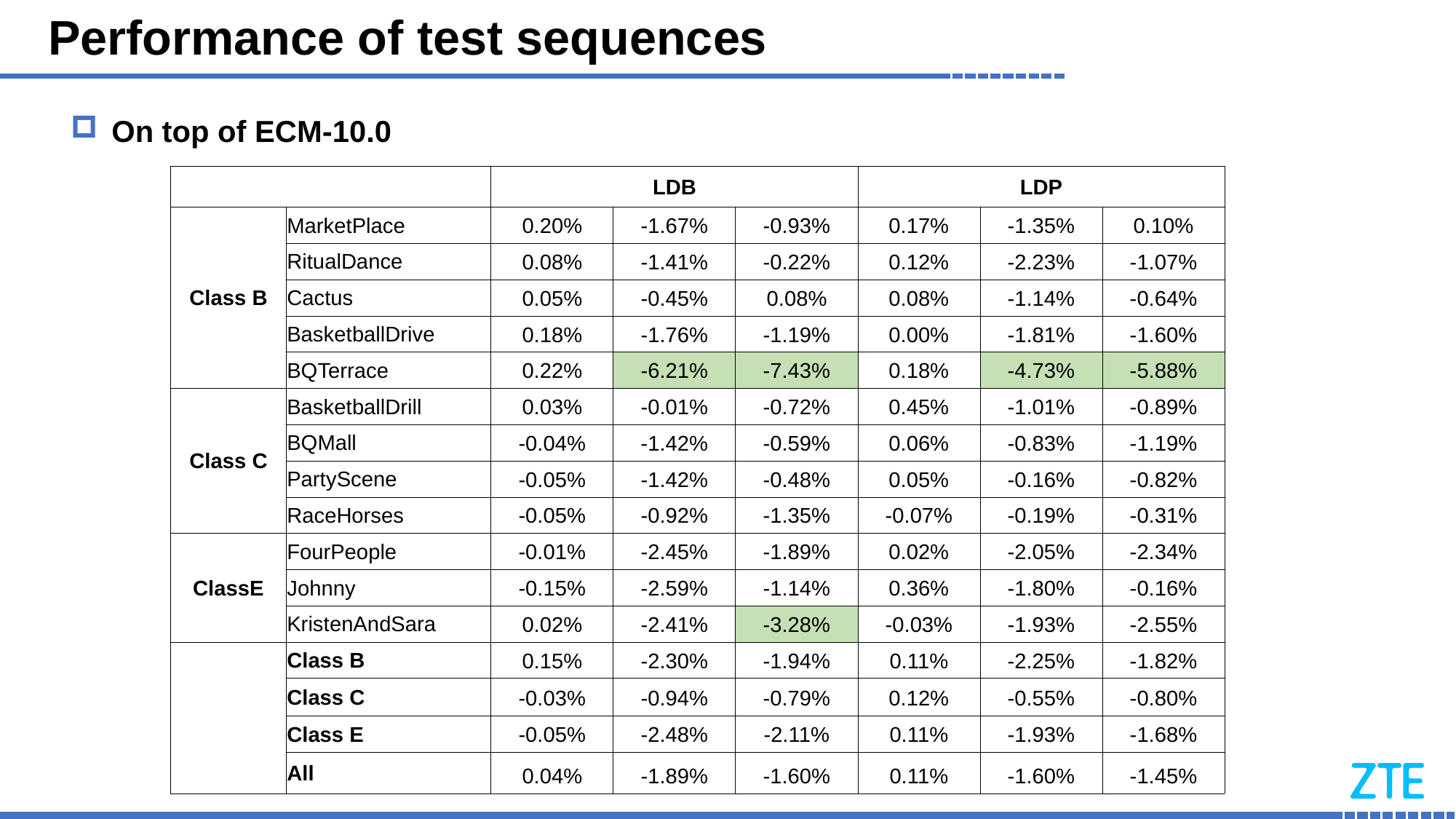

Performance of test sequences
On top of ECM-10.0
|  |  | LDB |  |  | LDP |  |  |
| --- | --- | --- | --- | --- | --- | --- | --- |
| Class B | MarketPlace | 0.20% | -1.67% | -0.93% | 0.17% | -1.35% | 0.10% |
|  | RitualDance | 0.08% | -1.41% | -0.22% | 0.12% | -2.23% | -1.07% |
|  | Cactus | 0.05% | -0.45% | 0.08% | 0.08% | -1.14% | -0.64% |
|  | BasketballDrive | 0.18% | -1.76% | -1.19% | 0.00% | -1.81% | -1.60% |
|  | BQTerrace | 0.22% | -6.21% | -7.43% | 0.18% | -4.73% | -5.88% |
| Class C | BasketballDrill | 0.03% | -0.01% | -0.72% | 0.45% | -1.01% | -0.89% |
|  | BQMall | -0.04% | -1.42% | -0.59% | 0.06% | -0.83% | -1.19% |
|  | PartyScene | -0.05% | -1.42% | -0.48% | 0.05% | -0.16% | -0.82% |
|  | RaceHorses | -0.05% | -0.92% | -1.35% | -0.07% | -0.19% | -0.31% |
| ClassE | FourPeople | -0.01% | -2.45% | -1.89% | 0.02% | -2.05% | -2.34% |
|  | Johnny | -0.15% | -2.59% | -1.14% | 0.36% | -1.80% | -0.16% |
|  | KristenAndSara | 0.02% | -2.41% | -3.28% | -0.03% | -1.93% | -2.55% |
|  | Class B | 0.15% | -2.30% | -1.94% | 0.11% | -2.25% | -1.82% |
|  | Class C | -0.03% | -0.94% | -0.79% | 0.12% | -0.55% | -0.80% |
|  | Class E | -0.05% | -2.48% | -2.11% | 0.11% | -1.93% | -1.68% |
|  | All | 0.04% | -1.89% | -1.60% | 0.11% | -1.60% | -1.45% |